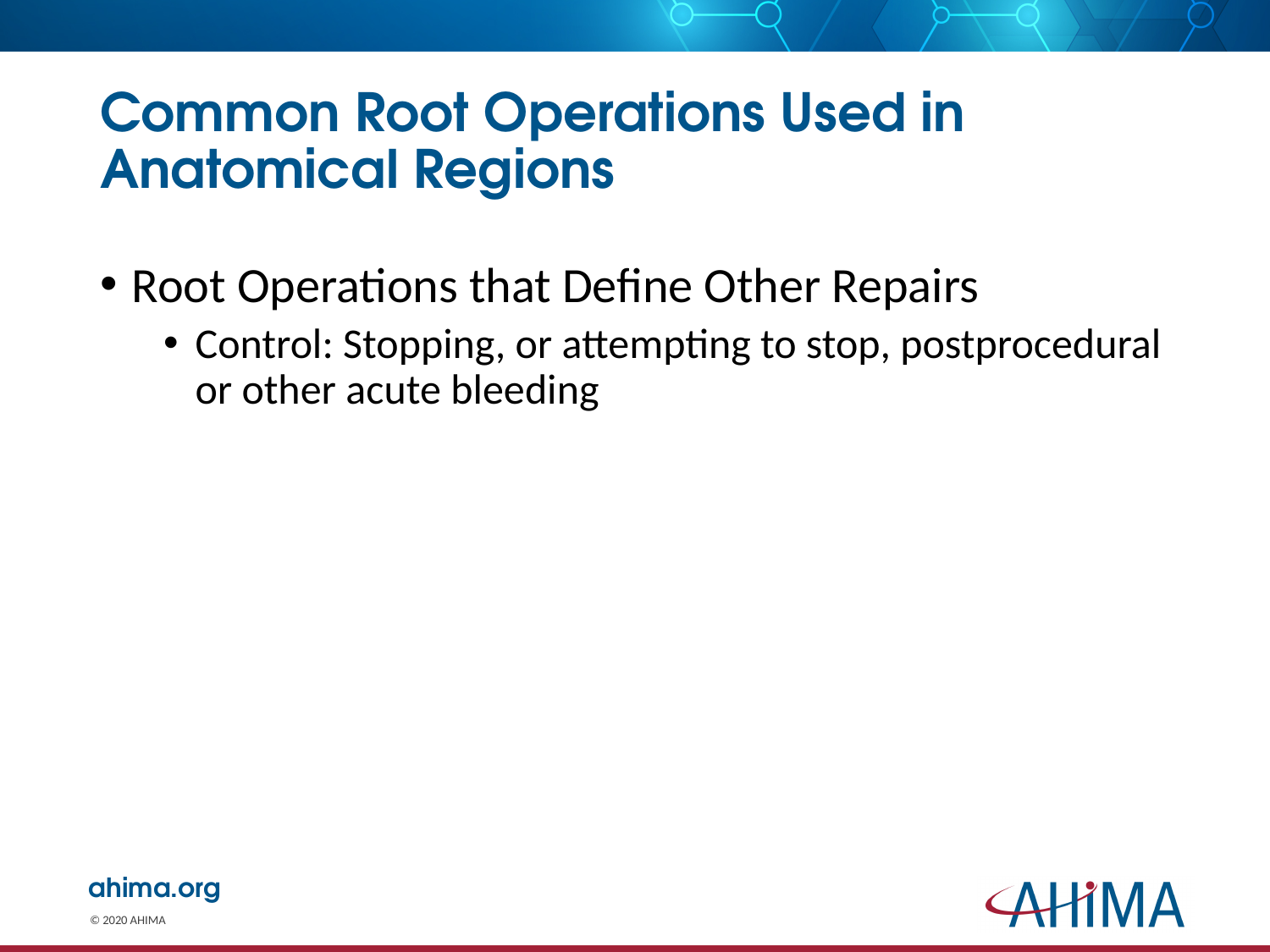

# Common Root Operations Used in Anatomical Regions
Root Operations that Define Other Repairs
Control: Stopping, or attempting to stop, postprocedural or other acute bleeding